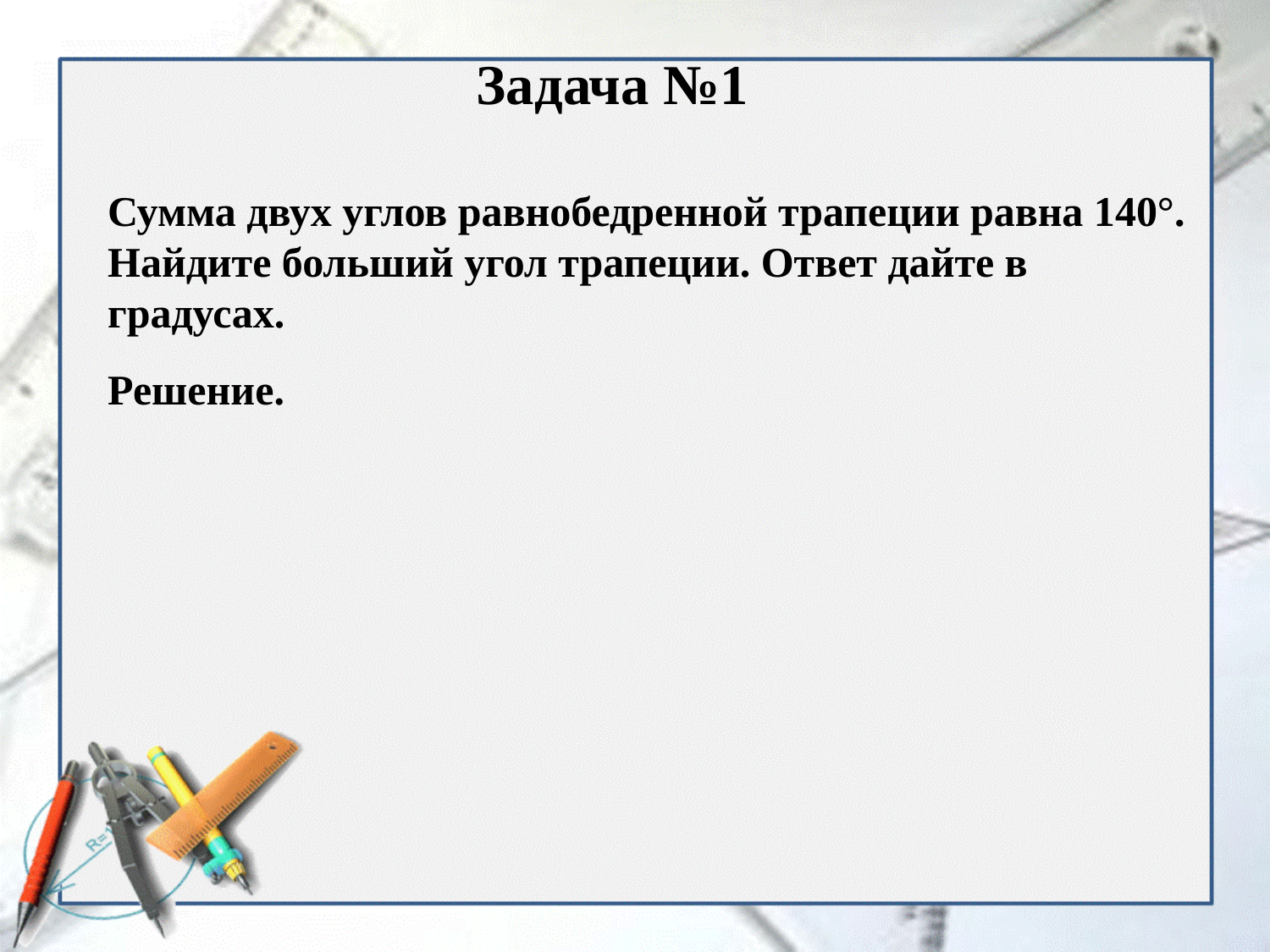

# Задача №1 Сумма двух углов равнобедренной трапеции равна 140°. Найдите больший угол трапеции. Ответ дайте в градусах.
Решение.